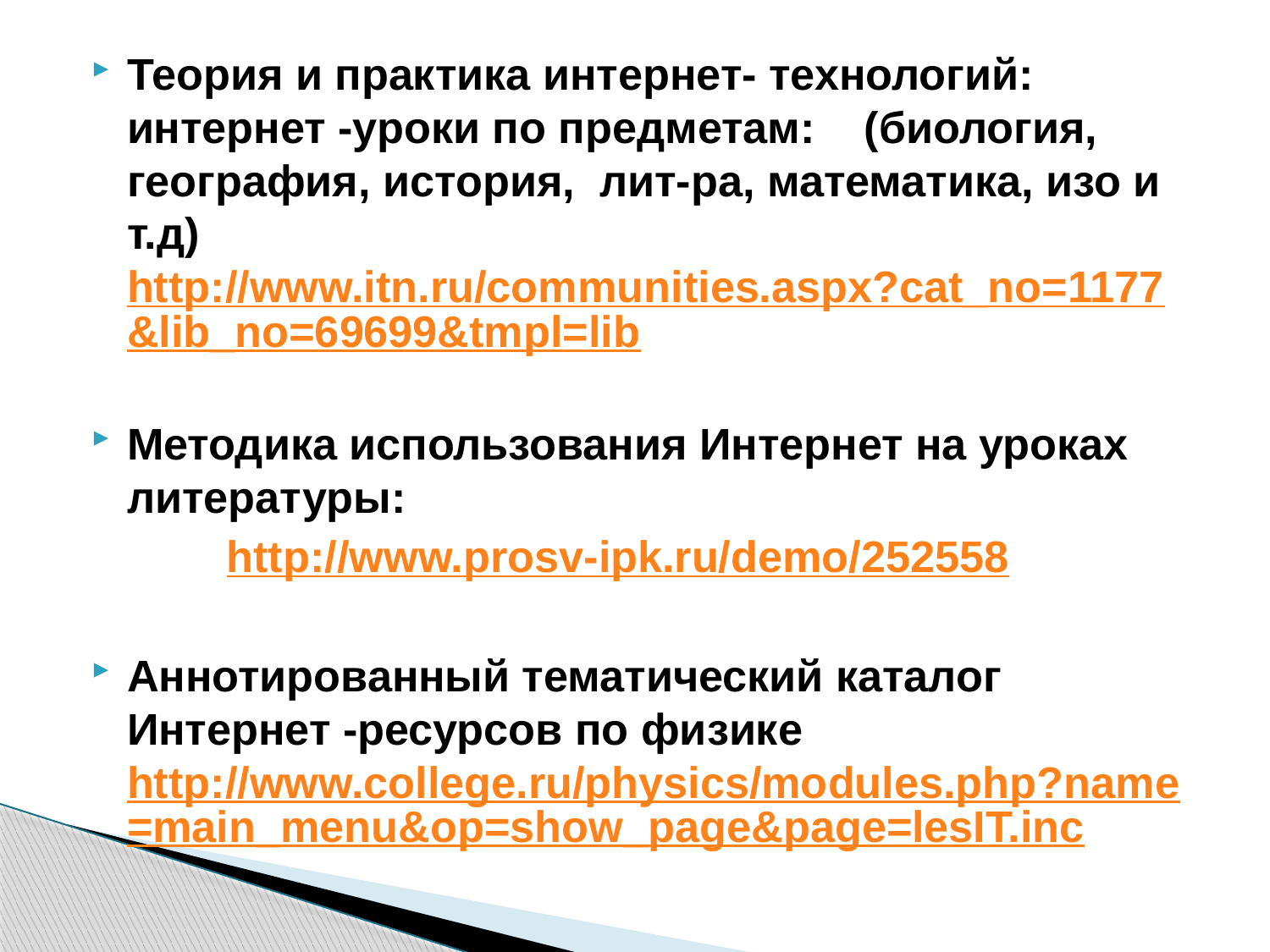

#
Теория и практика интернет- технологий: интернет -уроки по предметам:    (биология, география, история,  лит-ра, математика, изо и т.д)                                      http://www.itn.ru/communities.aspx?cat_no=1177&lib_no=69699&tmpl=lib
Методика использования Интернет на уроках литературы:
           http://www.prosv-ipk.ru/demo/252558

Аннотированный тематический каталог Интернет -ресурсов по физике http://www.college.ru/physics/modules.php?name=main_menu&op=show_page&page=lesIT.inc